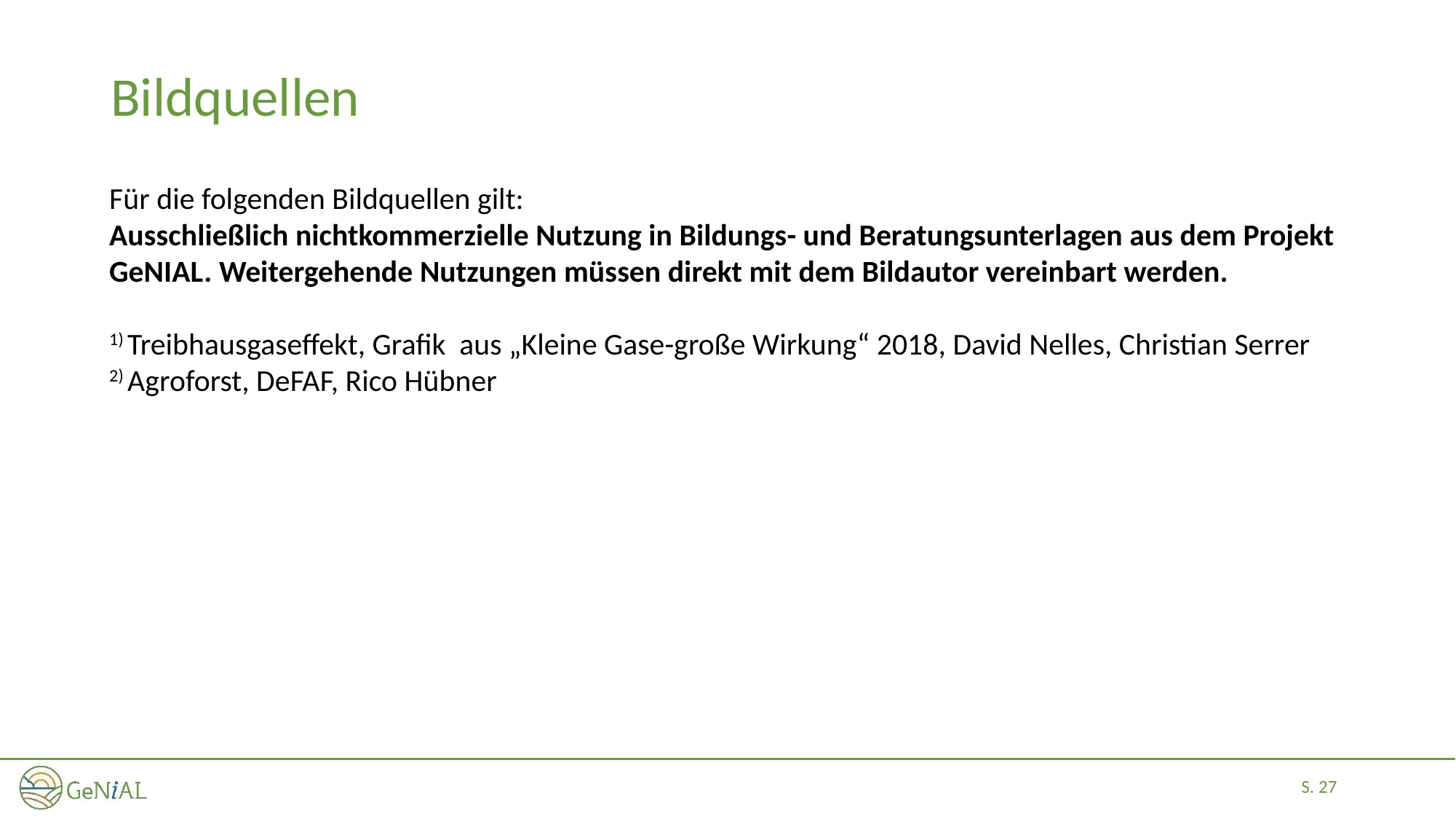

# Bildquellen
Für die folgenden Bildquellen gilt:
Ausschließlich nichtkommerzielle Nutzung in Bildungs- und Beratungsunterlagen aus dem Projekt GeNIAL. Weitergehende Nutzungen müssen direkt mit dem Bildautor vereinbart werden.

1) Treibhausgaseffekt, Grafik  aus „Kleine Gase-große Wirkung“ 2018, David Nelles, Christian Serrer
2) Agroforst, DeFAF, Rico Hübner